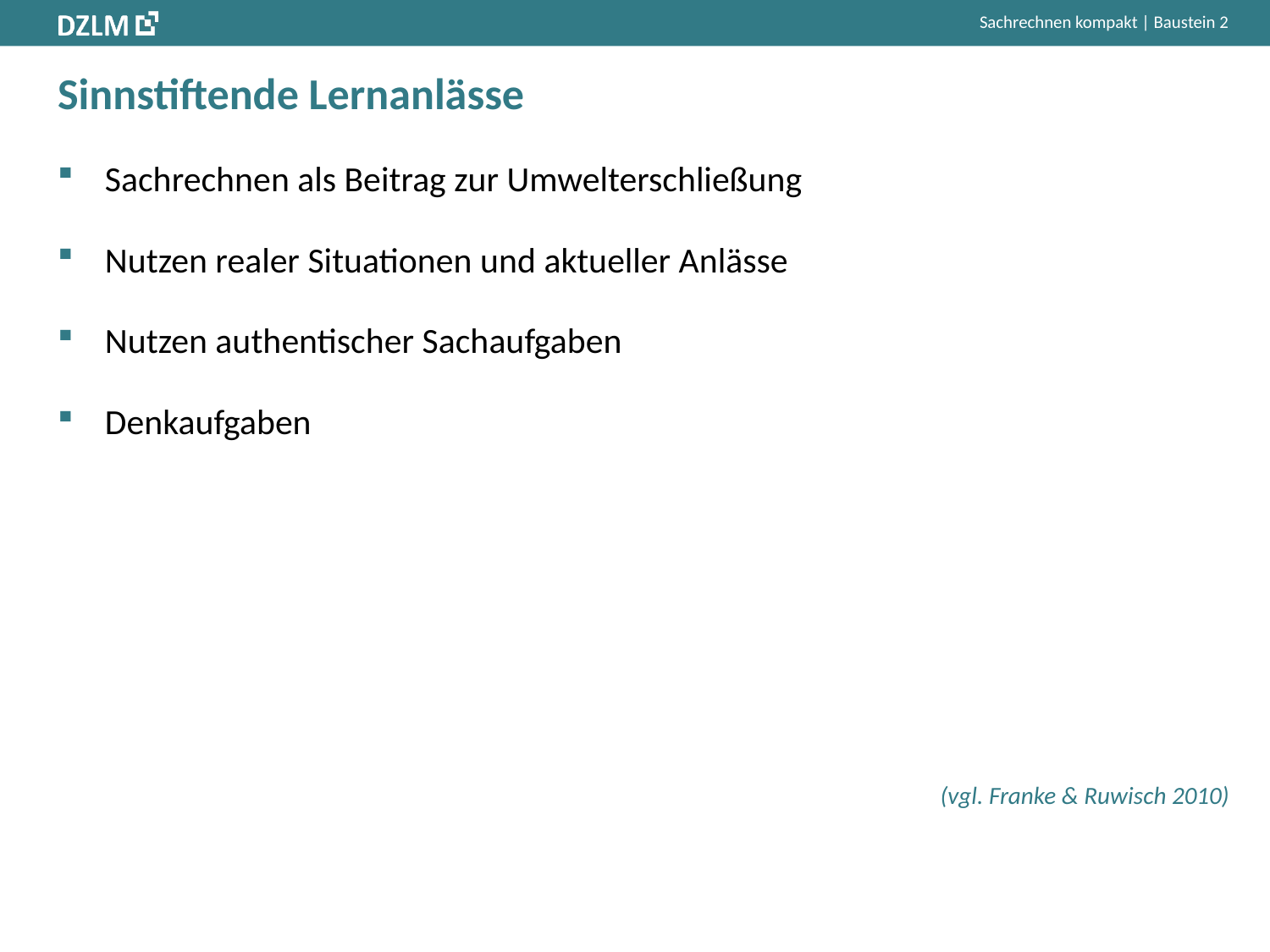

# Sinnstiftende Lernanlässe
Sachrechnen als Beitrag zur Umwelterschließung
Nutzen realer Situationen und aktueller Anlässe
Nutzen authentischer Sachaufgaben
Denkaufgaben
(vgl. Franke & Ruwisch 2010)